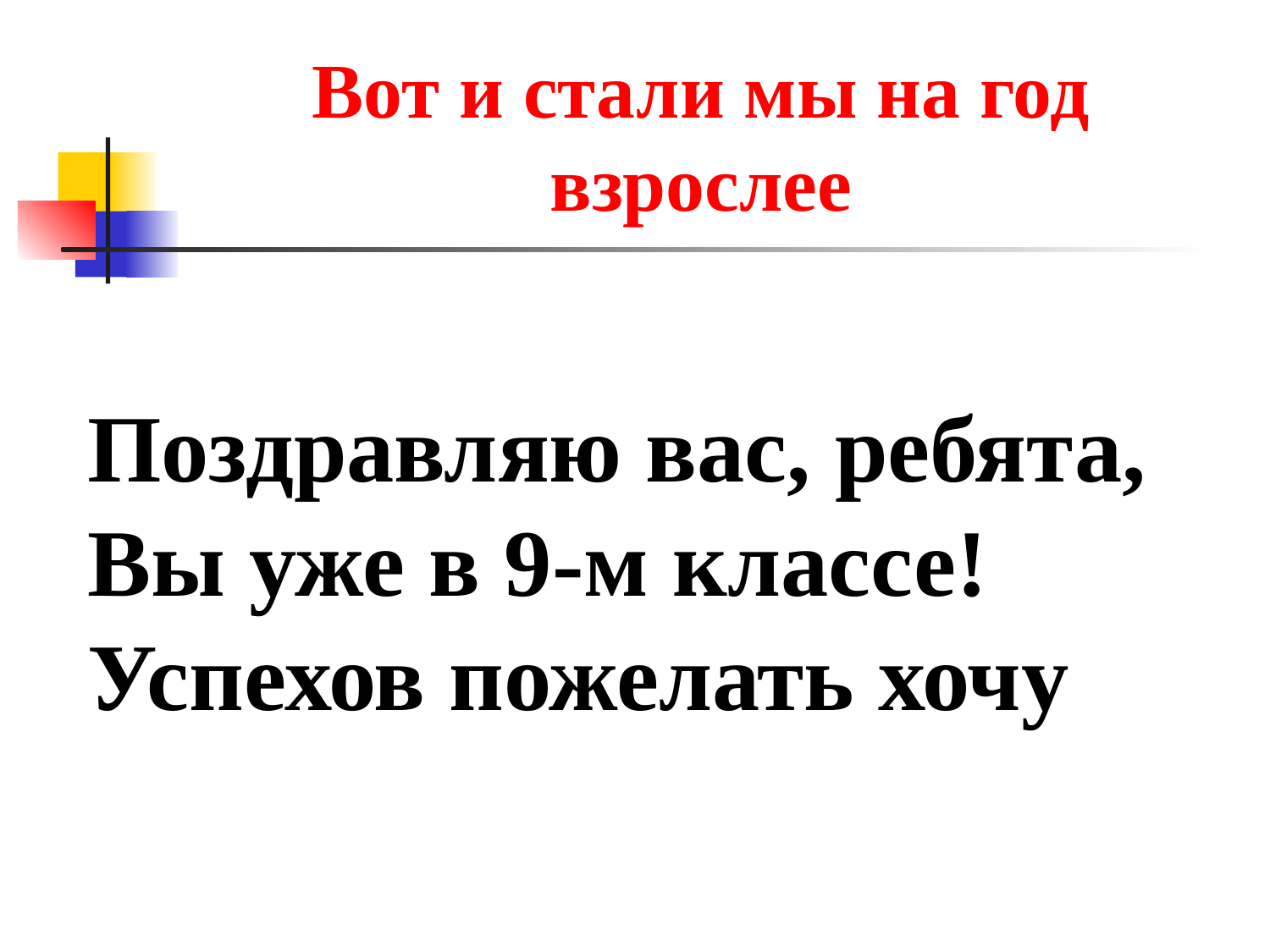

# Вот и стали мы на год взрослее

Поздравляю вас, ребята,
Вы уже в 9-м классе!
Успехов пожелать хочу